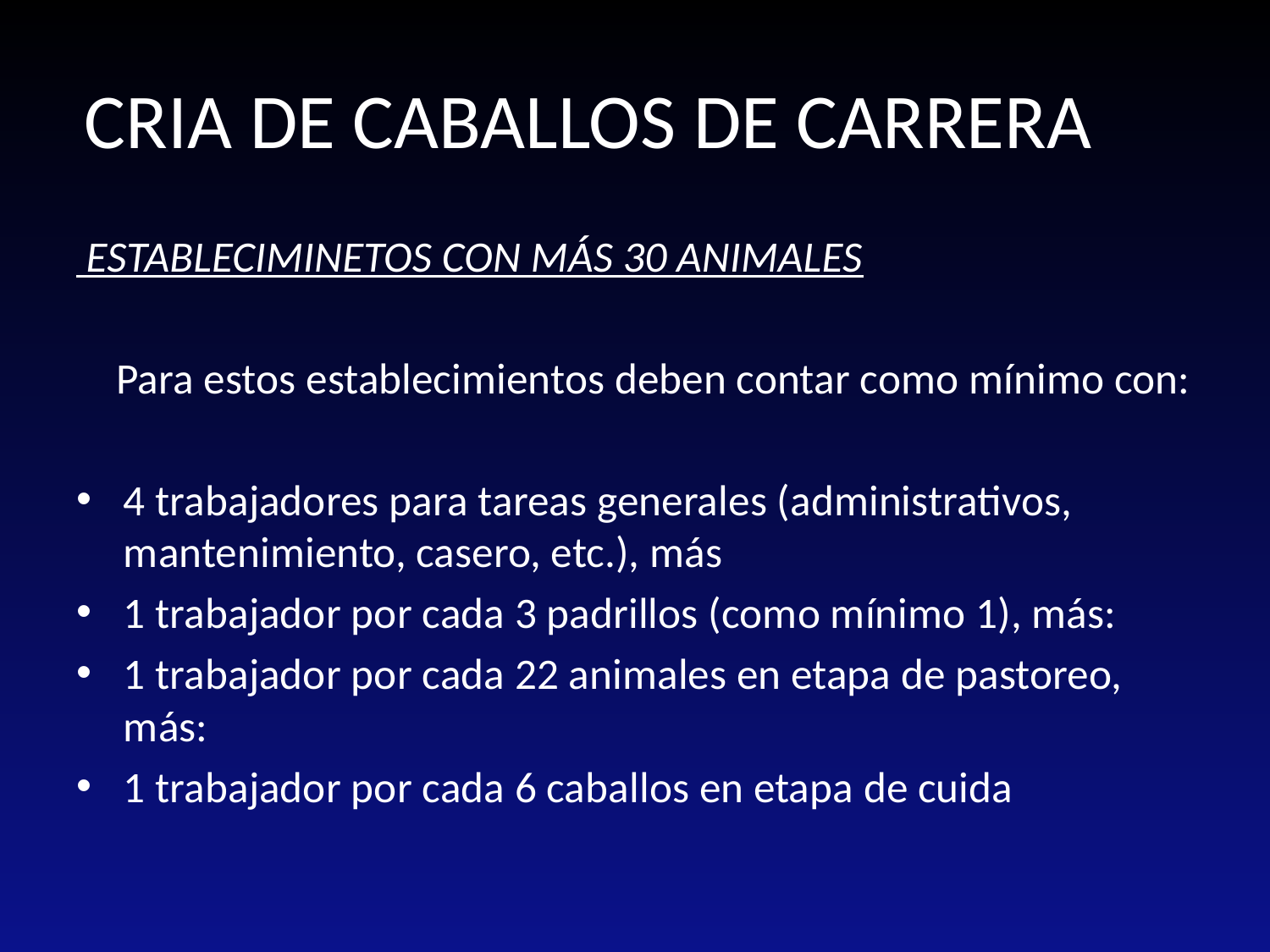

# CRIA DE CABALLOS DE CARRERA
 ESTABLECIMINETOS CON MÁS 30 ANIMALES

    Para estos establecimientos deben contar como mínimo con:

4 trabajadores para tareas generales (administrativos, mantenimiento, casero, etc.), más
1 trabajador por cada 3 padrillos (como mínimo 1), más:
1 trabajador por cada 22 animales en etapa de pastoreo, más:
1 trabajador por cada 6 caballos en etapa de cuida